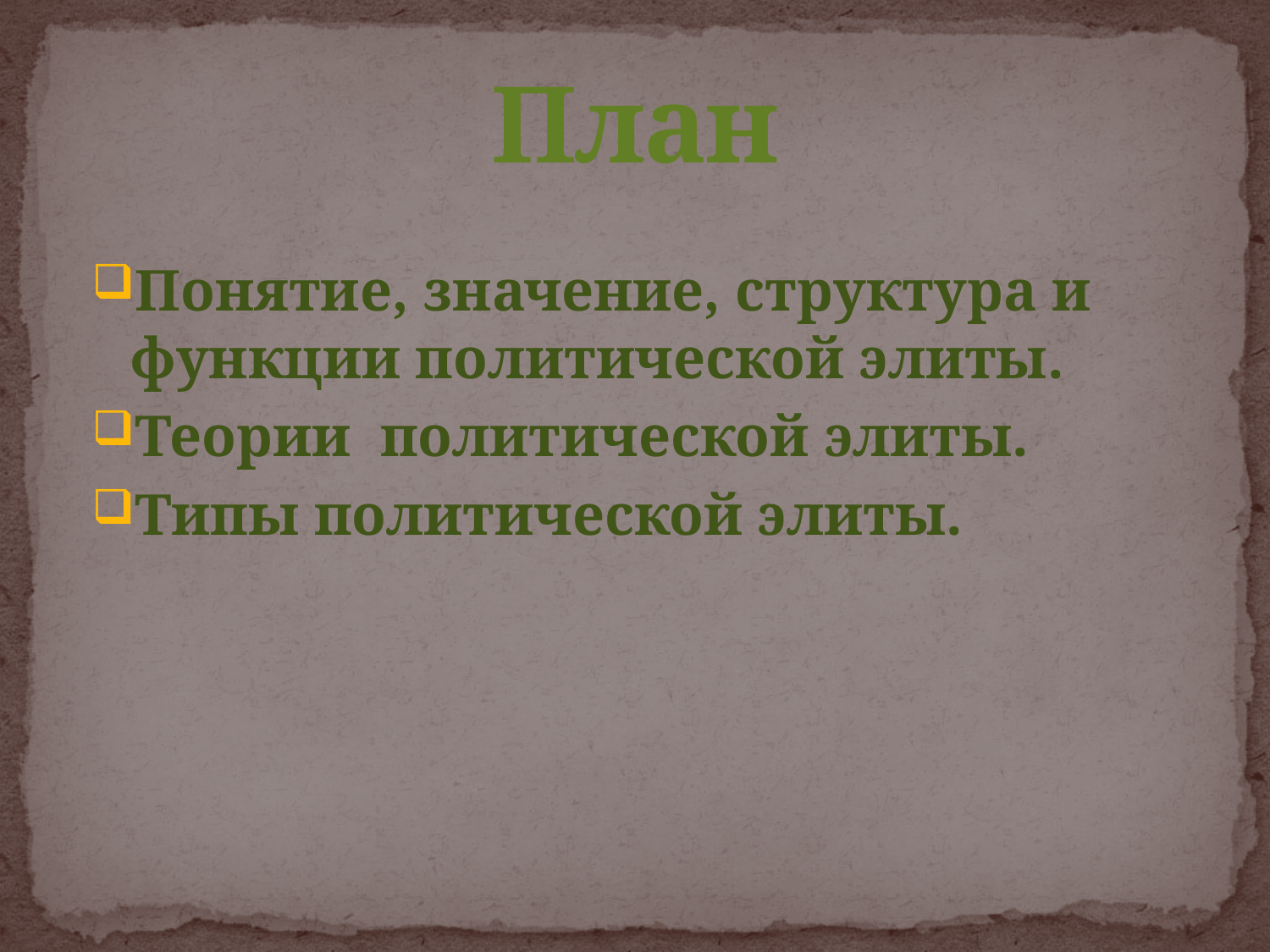

# План
Понятие, значение, структура и функции политической элиты.
Теории  политической элиты.
Типы политической элиты.